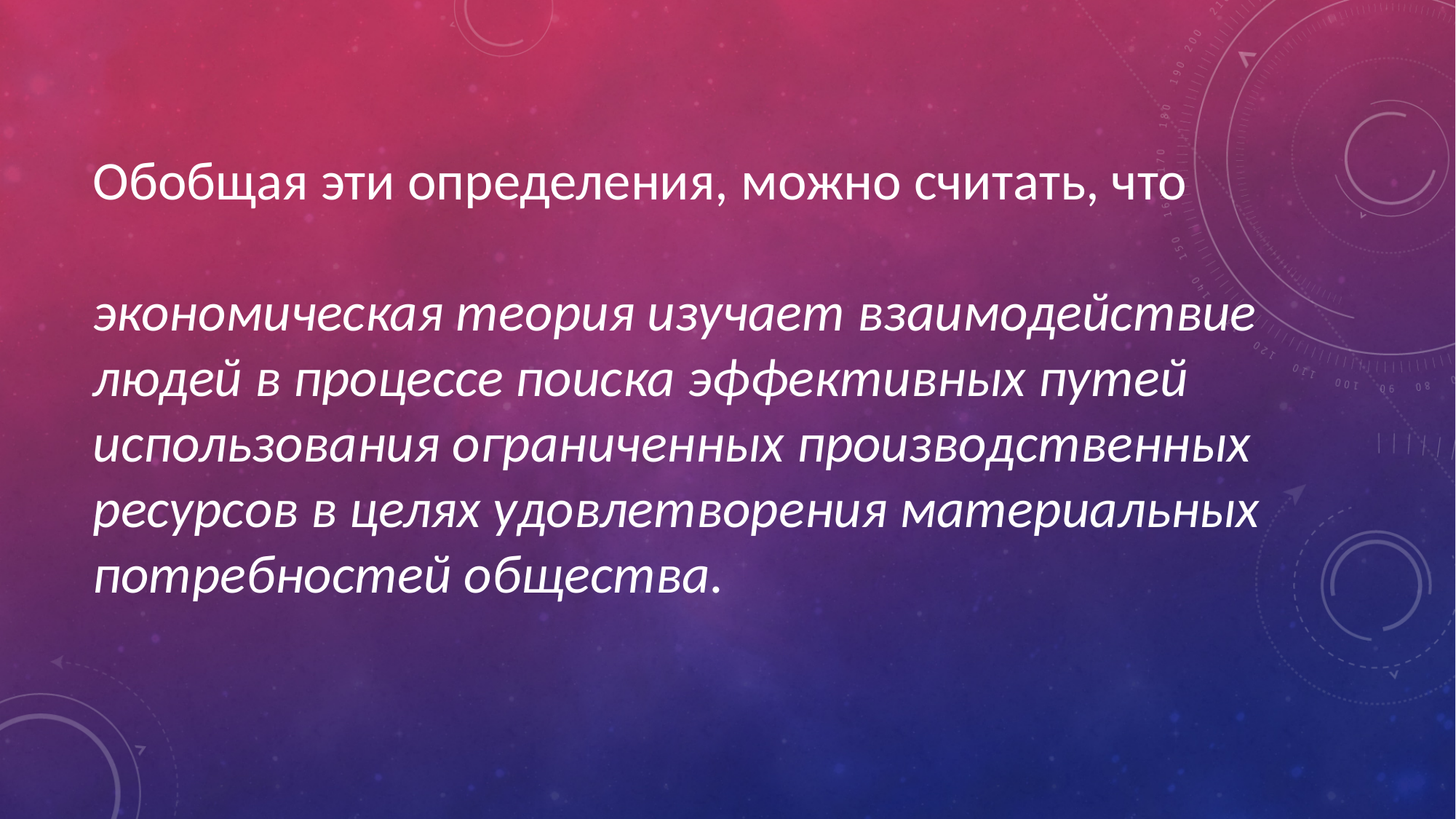

# Обобщая эти определения, можно считать, что  экономическая теория изучает взаимодействие людей в процессе поиска эффективных путей использования ограниченных производственных ресурсов в целях удовлетворения материальных потребностей общества.